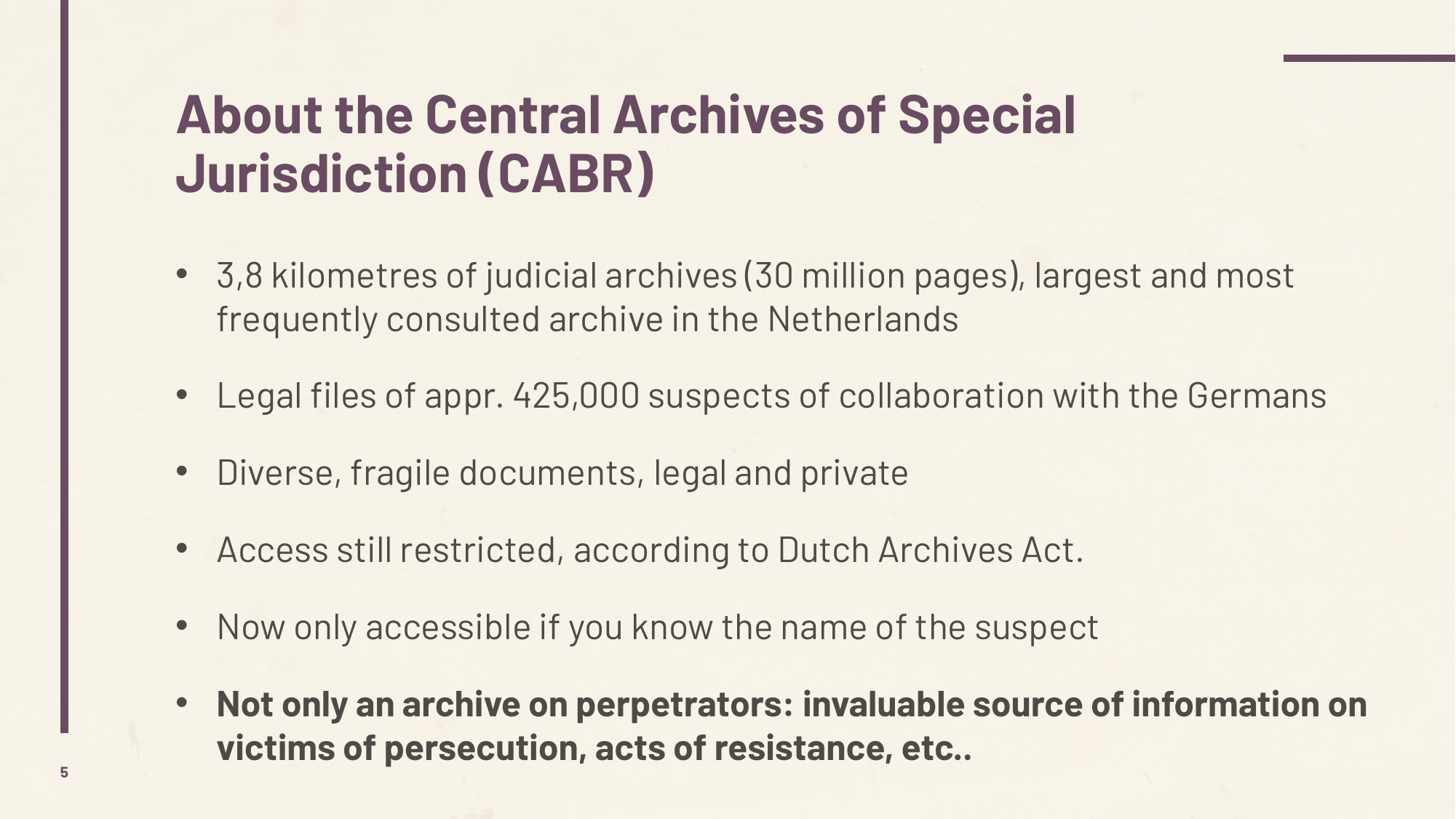

# About the Central Archives of Special Jurisdiction (CABR)
3,8 kilometres of judicial archives (30 million pages), largest and most frequently consulted archive in the Netherlands
Legal files of appr. 425,000 suspects of collaboration with the Germans
Diverse, fragile documents, legal and private
Access still restricted, according to Dutch Archives Act.
Now only accessible if you know the name of the suspect
Not only an archive on perpetrators: invaluable source of information on victims of persecution, acts of resistance, etc..
5